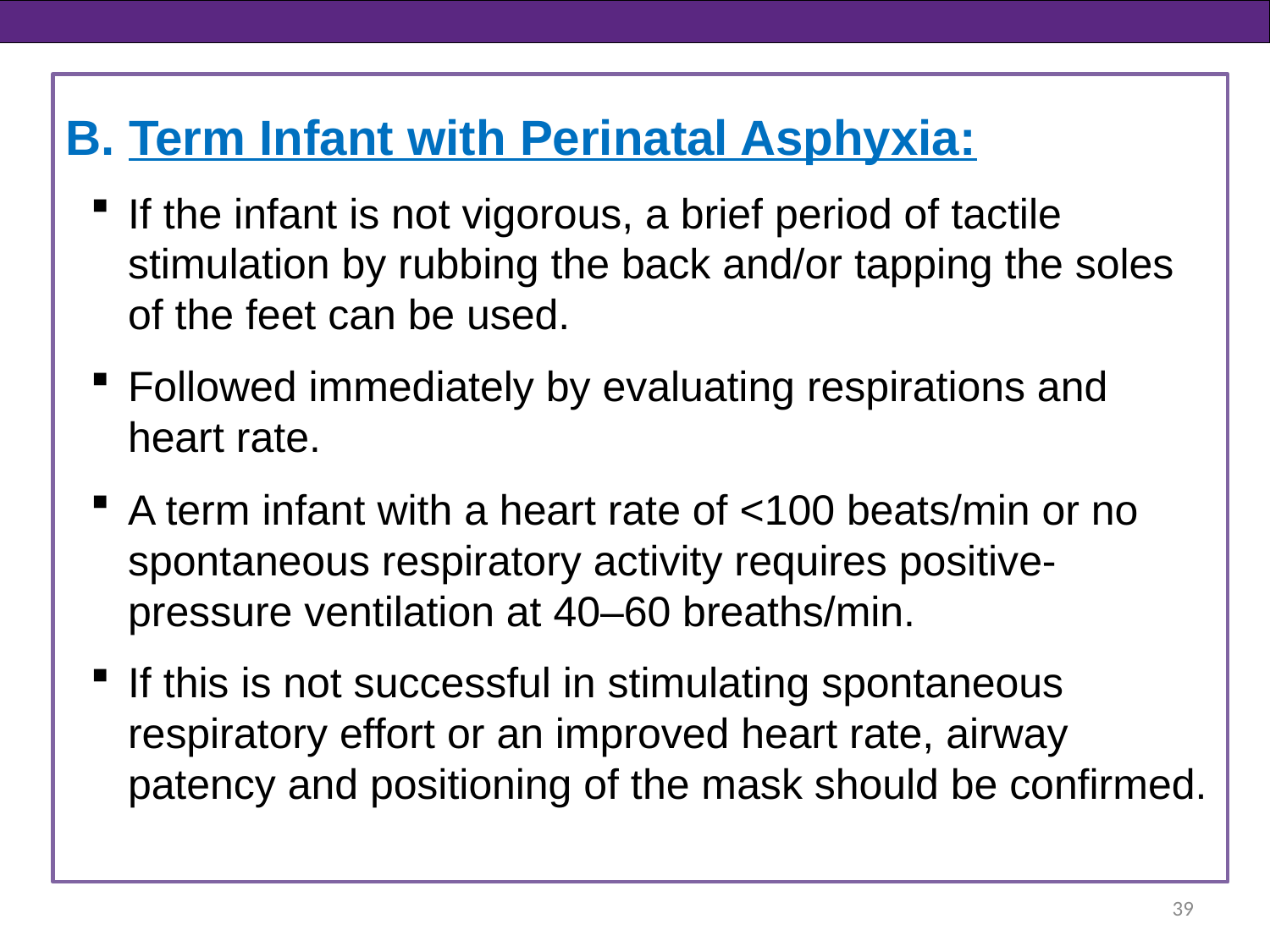

B. Term Infant with Perinatal Asphyxia:
If the infant is not vigorous, a brief period of tactile stimulation by rubbing the back and/or tapping the soles of the feet can be used.
Followed immediately by evaluating respirations and heart rate.
A term infant with a heart rate of <100 beats/min or no spontaneous respiratory activity requires positive-pressure ventilation at 40–60 breaths/min.
If this is not successful in stimulating spontaneous respiratory effort or an improved heart rate, airway patency and positioning of the mask should be confirmed.
39